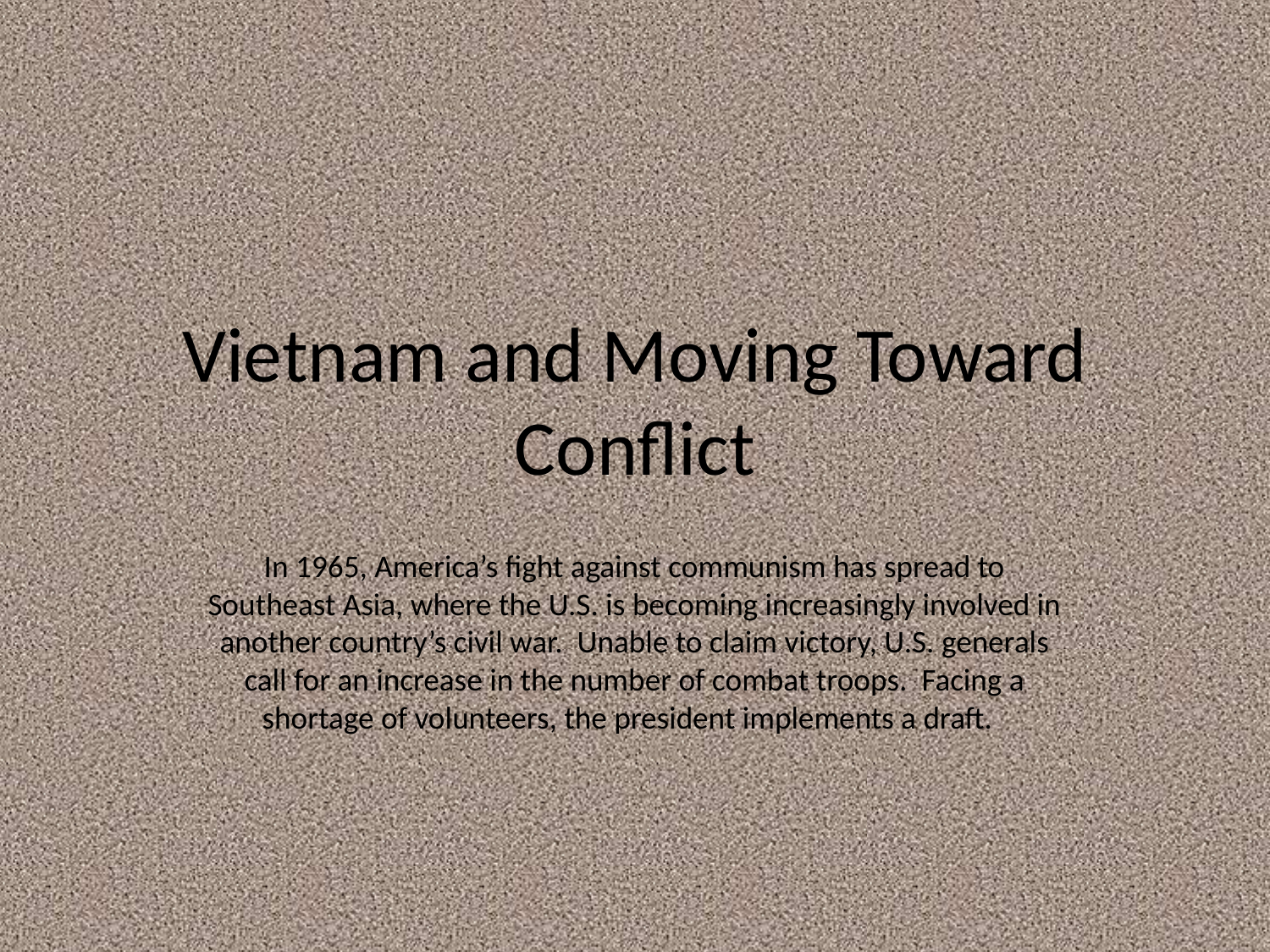

# Vietnam and Moving Toward Conflict
In 1965, America’s fight against communism has spread to Southeast Asia, where the U.S. is becoming increasingly involved in another country’s civil war.  Unable to claim victory, U.S. generals call for an increase in the number of combat troops.  Facing a shortage of volunteers, the president implements a draft.